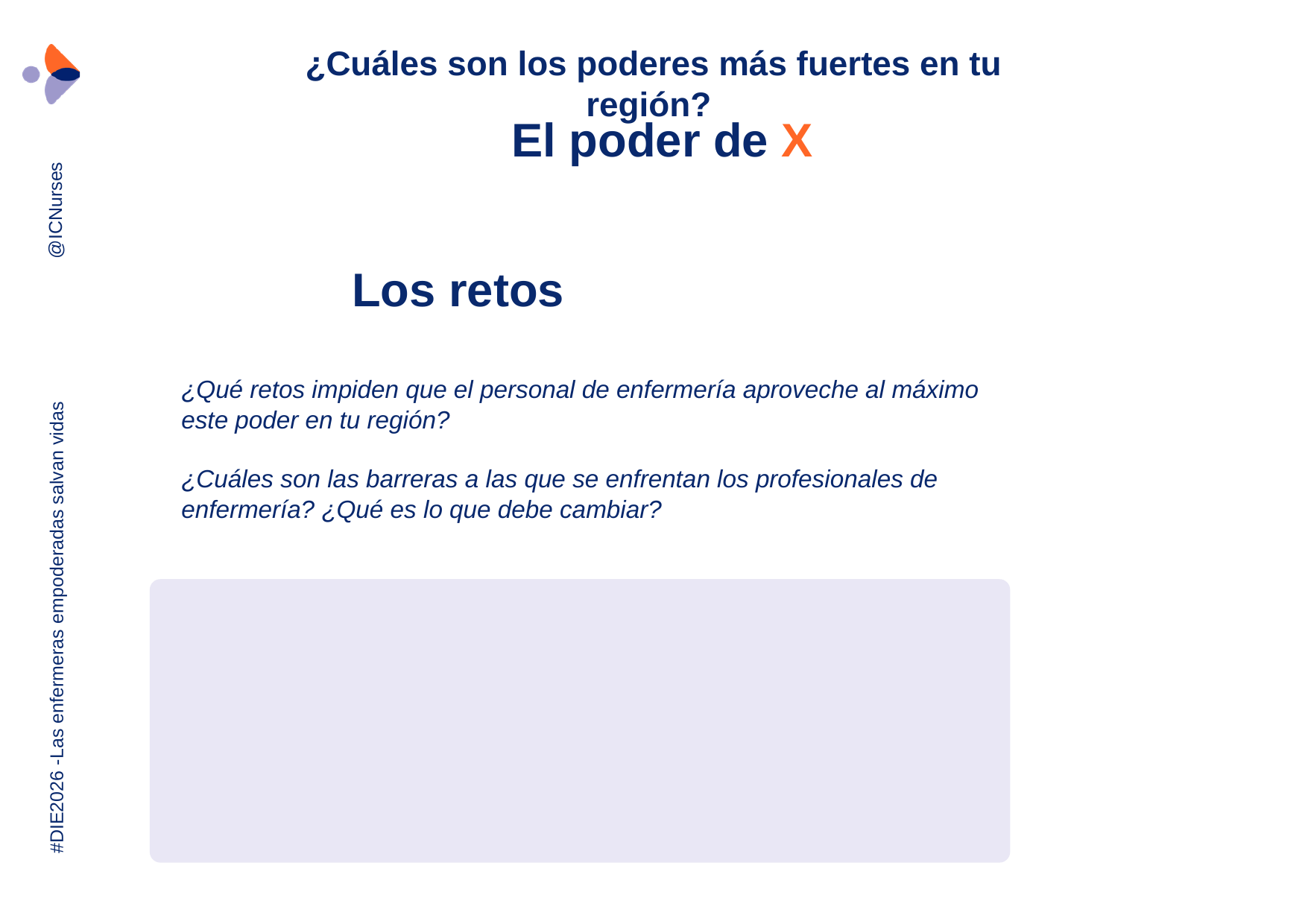

¿Cuáles son los poderes más fuertes en tu región?

El poder de X
@ICNurses

Los retos
¿Qué retos impiden que el personal de enfermería aproveche al máximo este poder en tu región?

¿Cuáles son las barreras a las que se enfrentan los profesionales de enfermería? ¿Qué es lo que debe cambiar?

#DIE2026 -Las enfermeras empoderadas salvan vidas